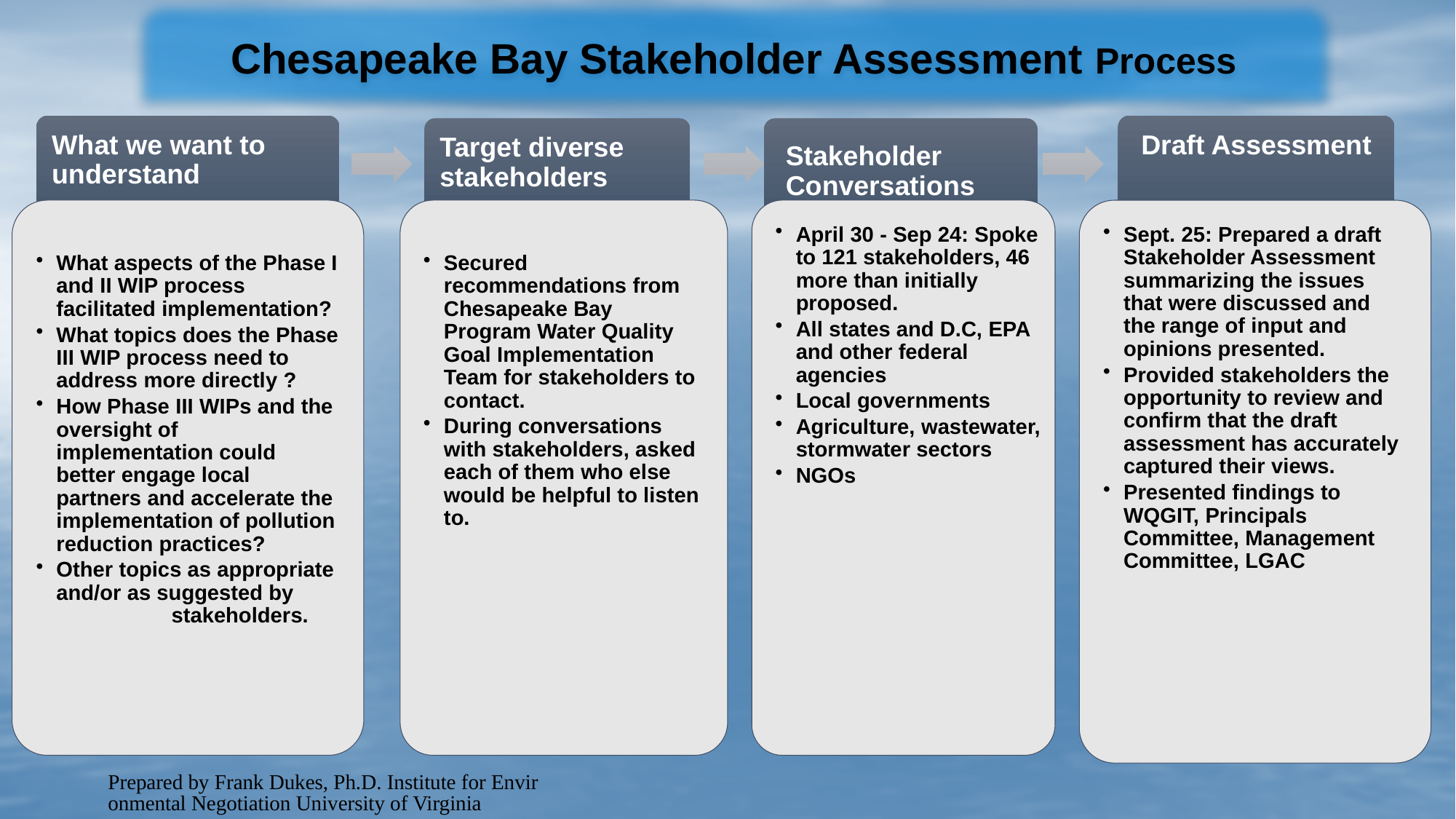

Chesapeake Bay Stakeholder Assessment Process

What we want to understand

Draft Assessment

Target diverse stakeholders

Stakeholder Conversations

What aspects of the Phase I and II WIP process facilitated implementation?
What topics does the Phase III WIP process need to address more directly ?
How Phase III WIPs and the oversight of implementation could better engage local partners and accelerate the implementation of pollution reduction practices?
Other topics as appropriate and/or as suggested by	 stakeholders.

Secured recommendations from Chesapeake Bay Program Water Quality Goal Implementation Team for stakeholders to contact.
During conversations with stakeholders, asked each of them who else would be helpful to listen to.

April 30 - Sep 24: Spoke to 121 stakeholders, 46 more than initially proposed.
All states and D.C, EPA and other federal agencies
Local governments
Agriculture, wastewater, stormwater sectors
NGOs

Sept. 25: Prepared a draft Stakeholder Assessment summarizing the issues that were discussed and the range of input and opinions presented.
Provided stakeholders the opportunity to review and confirm that the draft assessment has accurately captured their views.
Presented findings to WQGIT, Principals Committee, Management Committee, LGAC
Prepared by Frank Dukes, Ph.D. Institute for Environmental Negotiation University of Virginia